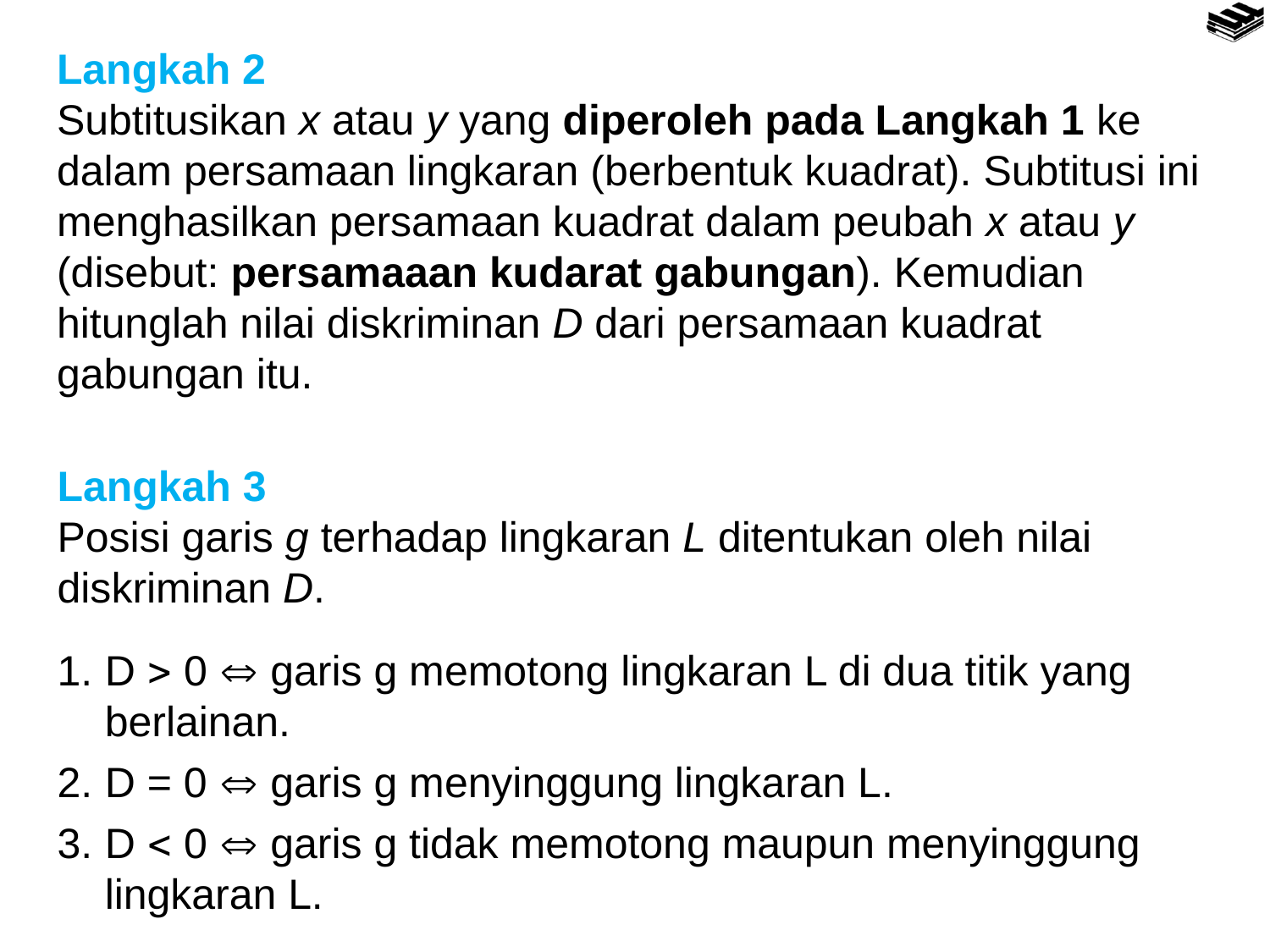

Langkah 2
Subtitusikan x atau y yang diperoleh pada Langkah 1 ke dalam persamaan lingkaran (berbentuk kuadrat). Subtitusi ini menghasilkan persamaan kuadrat dalam peubah x atau y (disebut: persamaaan kudarat gabungan). Kemudian hitunglah nilai diskriminan D dari persamaan kuadrat gabungan itu.
Langkah 3
Posisi garis g terhadap lingkaran L ditentukan oleh nilai diskriminan D.
D > 0 ⇔ garis g memotong lingkaran L di dua titik yang berlainan.
D = 0 ⇔ garis g menyinggung lingkaran L.
D < 0 ⇔ garis g tidak memotong maupun menyinggung lingkaran L.